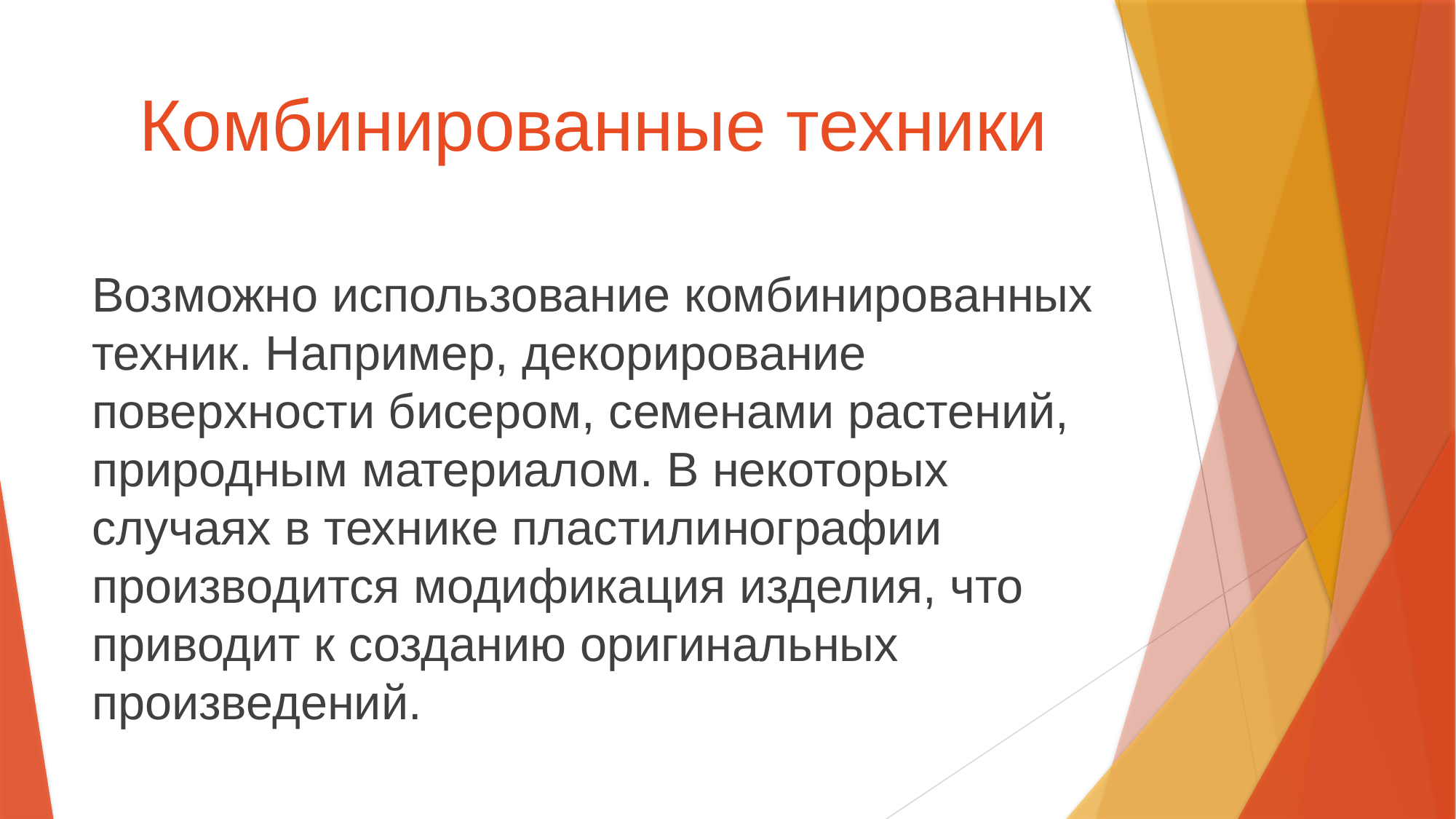

# Комбинированные техники
Возможно использование комбинированных техник. Например, декорирование поверхности бисером, семенами растений, природным материалом. В некоторых случаях в технике пластилинографии производится модификация изделия, что приводит к созданию оригинальных произведений.